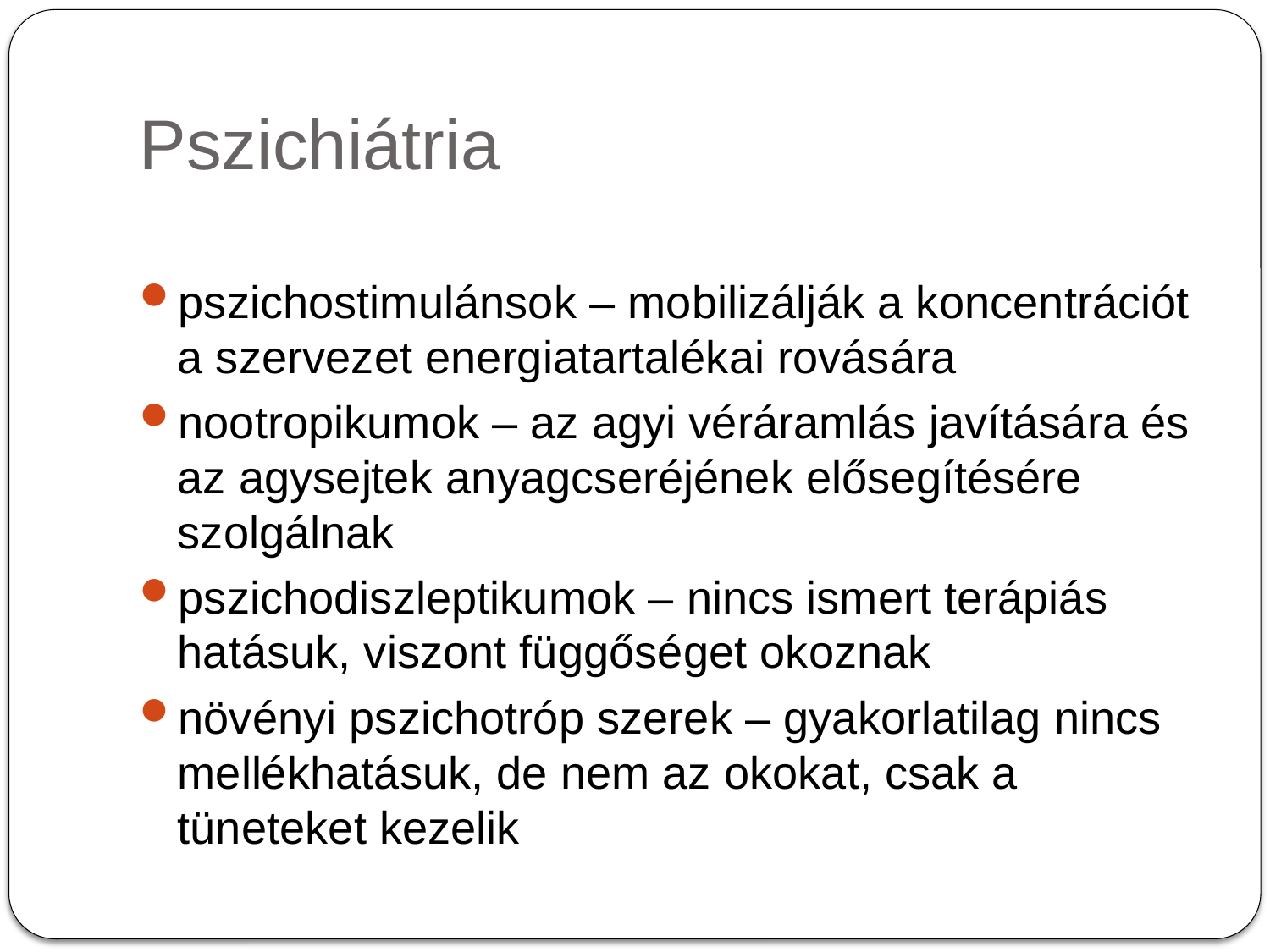

# Pszichiátria

pszichostimulánsok – mobilizálják a koncentrációt a szervezet energiatartalékai rovására
nootropikumok – az agyi véráramlás javítására és az agysejtek anyagcseréjének elősegítésére szolgálnak
pszichodiszleptikumok – nincs ismert terápiás hatásuk, viszont függőséget okoznak
növényi pszichotróp szerek – gyakorlatilag nincs mellékhatásuk, de nem az okokat, csak a tüneteket kezelik